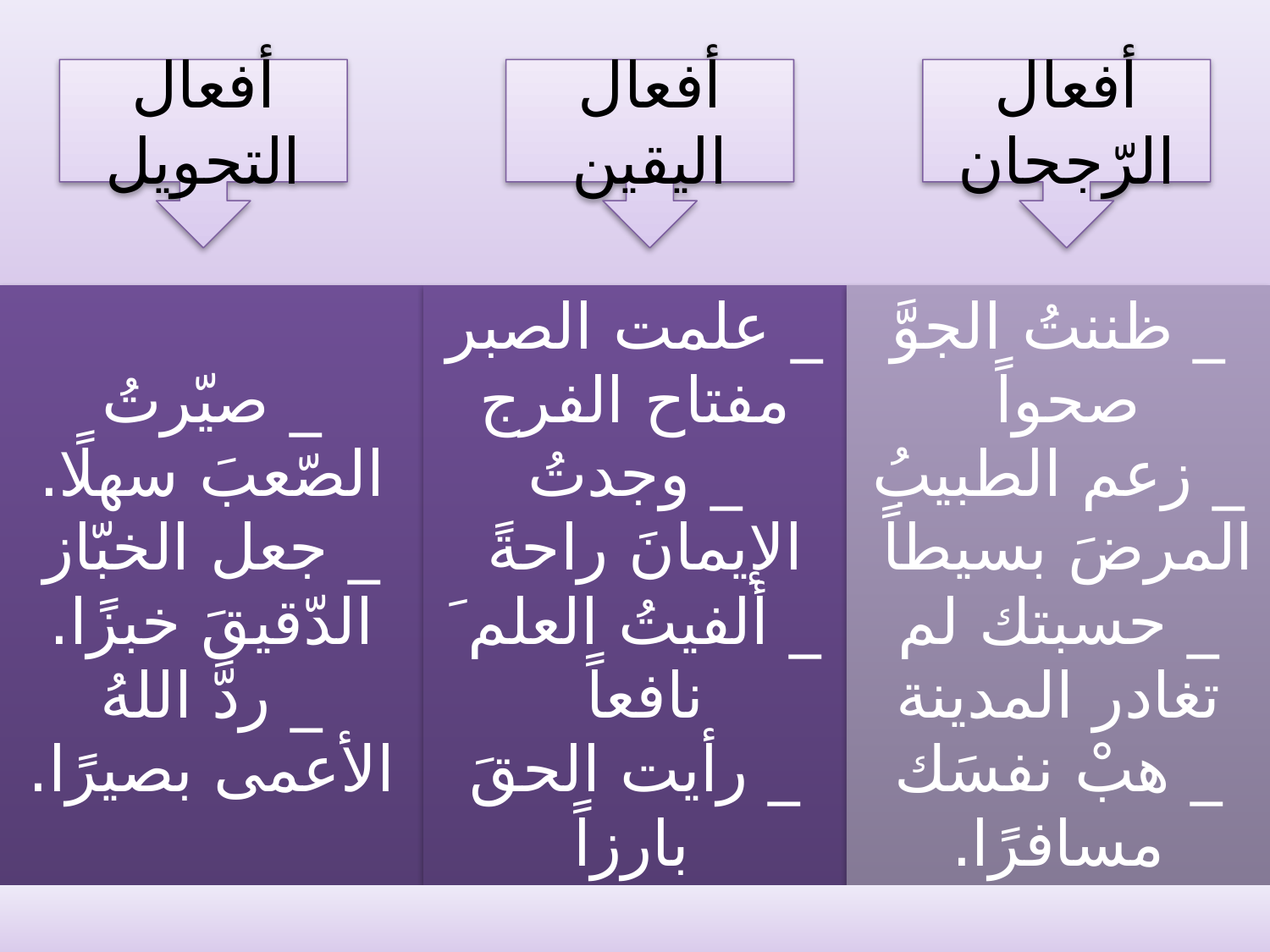

_ حسبتك لم تغادر المدينة
أفعال التحويل
أفعال اليقين
أفعال الرّجحان